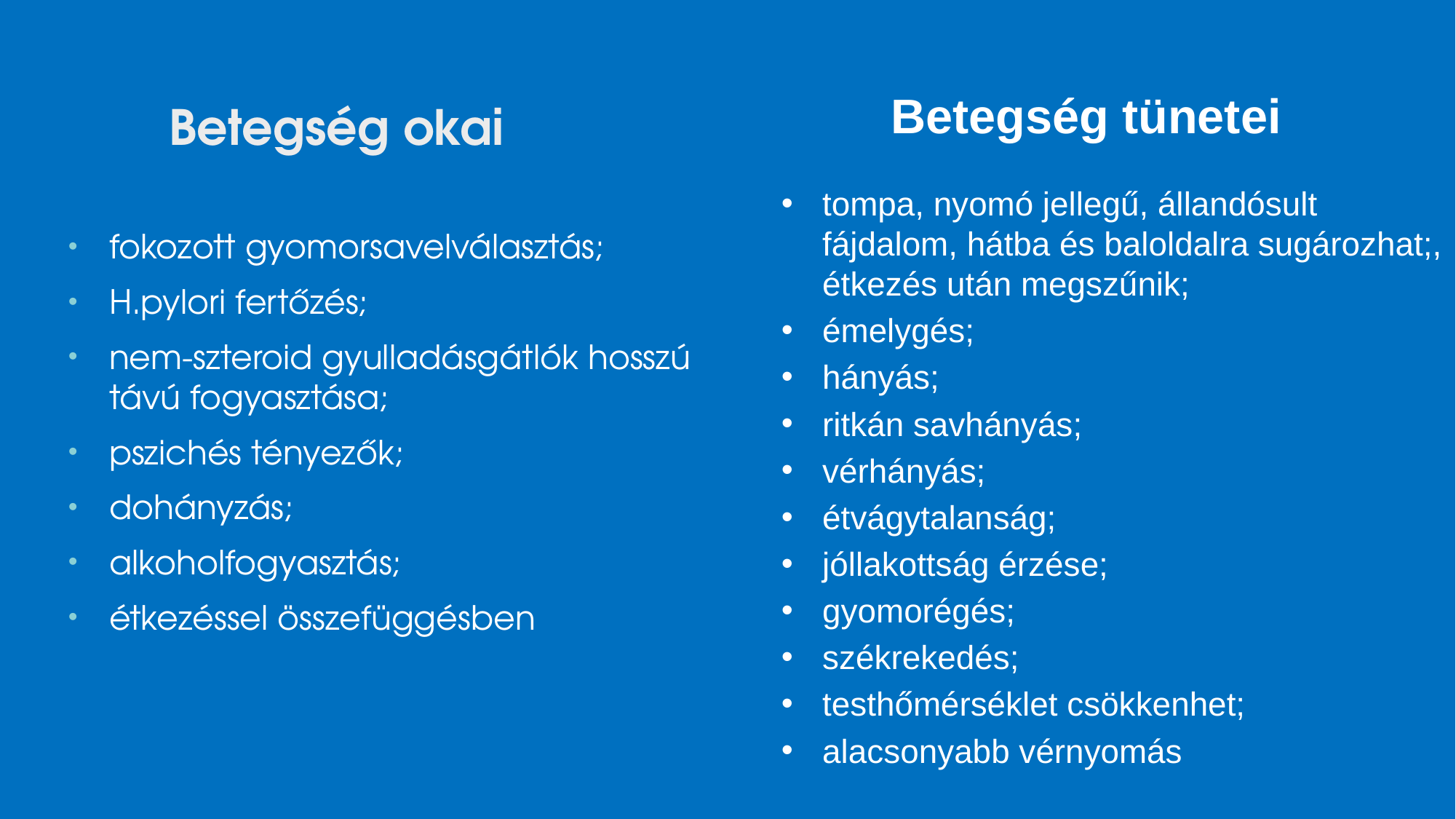

Betegség tünetei
# Betegség okai
tompa, nyomó jellegű, állandósult fájdalom, hátba és baloldalra sugározhat;, étkezés után megszűnik;
émelygés;
hányás;
ritkán savhányás;
vérhányás;
étvágytalanság;
jóllakottság érzése;
gyomorégés;
székrekedés;
testhőmérséklet csökkenhet;
alacsonyabb vérnyomás
fokozott gyomorsavelválasztás;
H.pylori fertőzés;
nem-szteroid gyulladásgátlók hosszú távú fogyasztása;
pszichés tényezők;
dohányzás;
alkoholfogyasztás;
étkezéssel összefüggésben